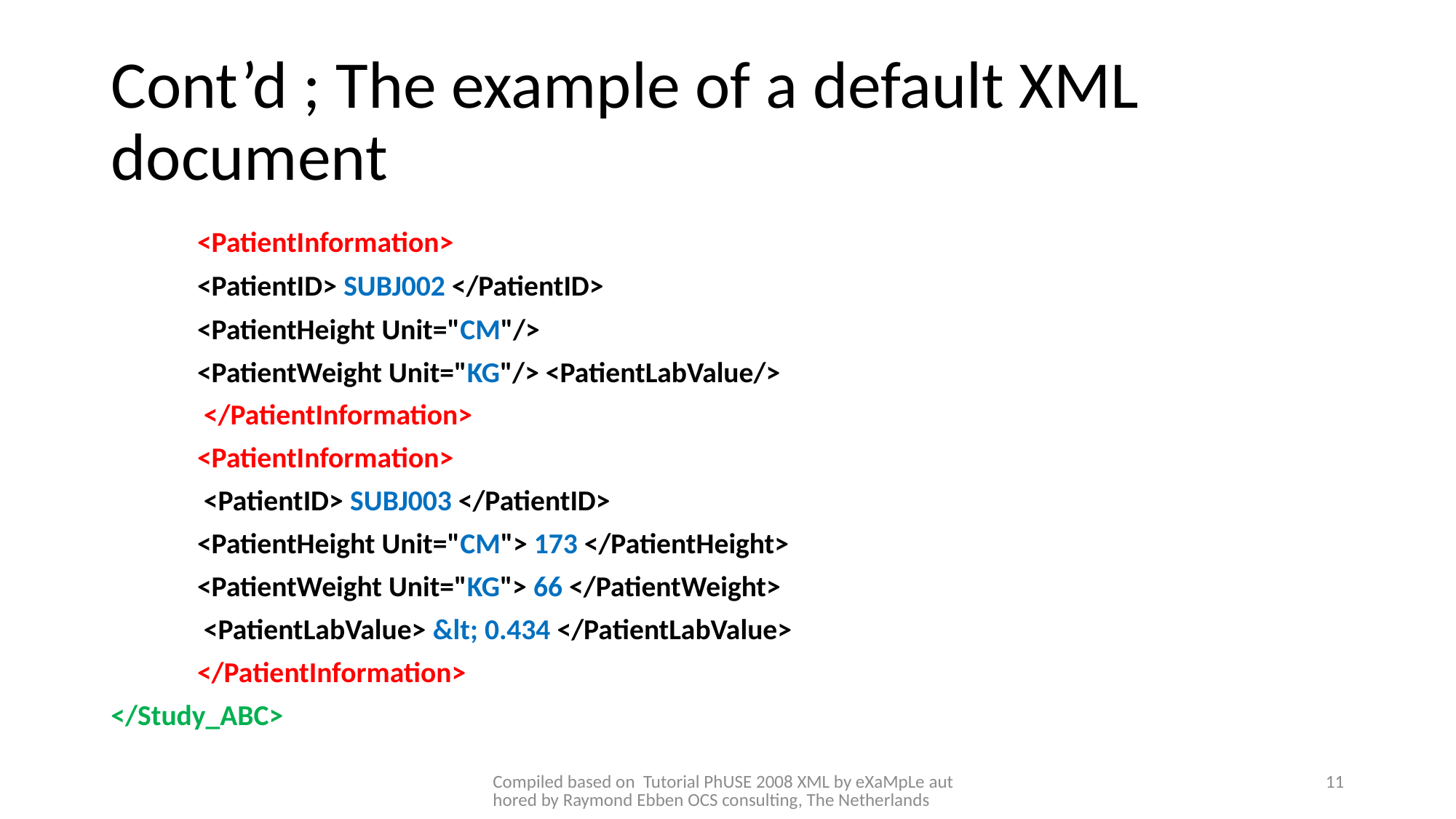

# Cont’d ; The example of a default XML document
	<PatientInformation>
		<PatientID> SUBJ002 </PatientID>
		<PatientHeight Unit="CM"/>
		<PatientWeight Unit="KG"/> <PatientLabValue/>
	 </PatientInformation>
	<PatientInformation>
		 <PatientID> SUBJ003 </PatientID>
		<PatientHeight Unit="CM"> 173 </PatientHeight>
		<PatientWeight Unit="KG"> 66 </PatientWeight>
		 <PatientLabValue> &lt; 0.434 </PatientLabValue>
	</PatientInformation>
</Study_ABC>

Compiled based on  Tutorial PhUSE 2008 XML by eXaMpLe authored by Raymond Ebben OCS consulting, The Netherlands
11